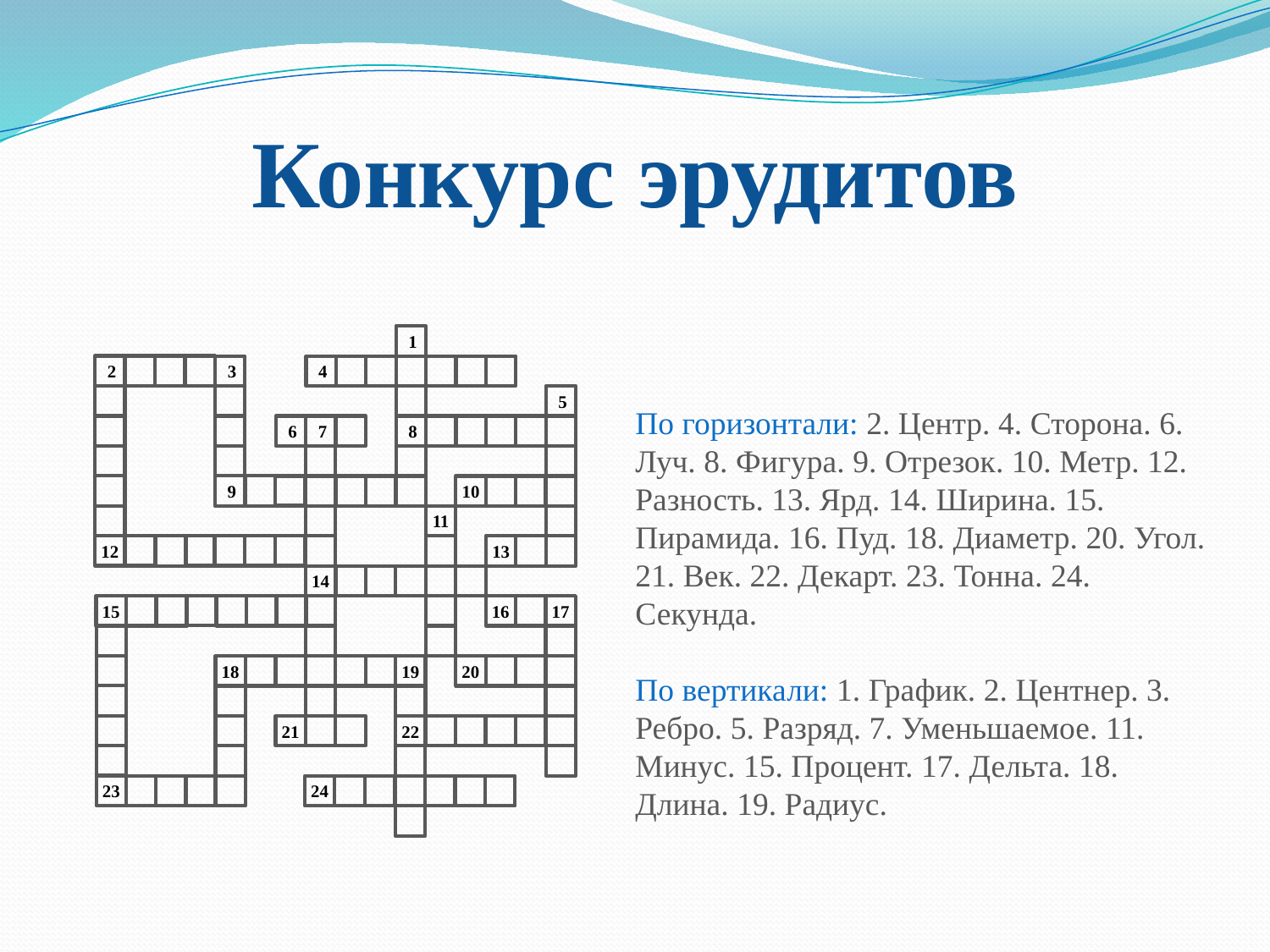

Конкурс эрудитов
1
2

3
4

5

6
7

8

9

10

11

12

13

14

15

16

17

18

19

20

21

22

23

24

По горизонтали: 2. Центр. 4. Сторона. 6. Луч. 8. Фигура. 9. Отрезок. 10. Метр. 12. Разность. 13. Ярд. 14. Ширина. 15. Пирамида. 16. Пуд. 18. Диаметр. 20. Угол. 21. Век. 22. Декарт. 23. Тонна. 24. Секунда.

По вертикали: 1. График. 2. Центнер. 3. Ребро. 5. Разряд. 7. Уменьшаемое. 11. Минус. 15. Процент. 17. Дельта. 18. Длина. 19. Радиус.